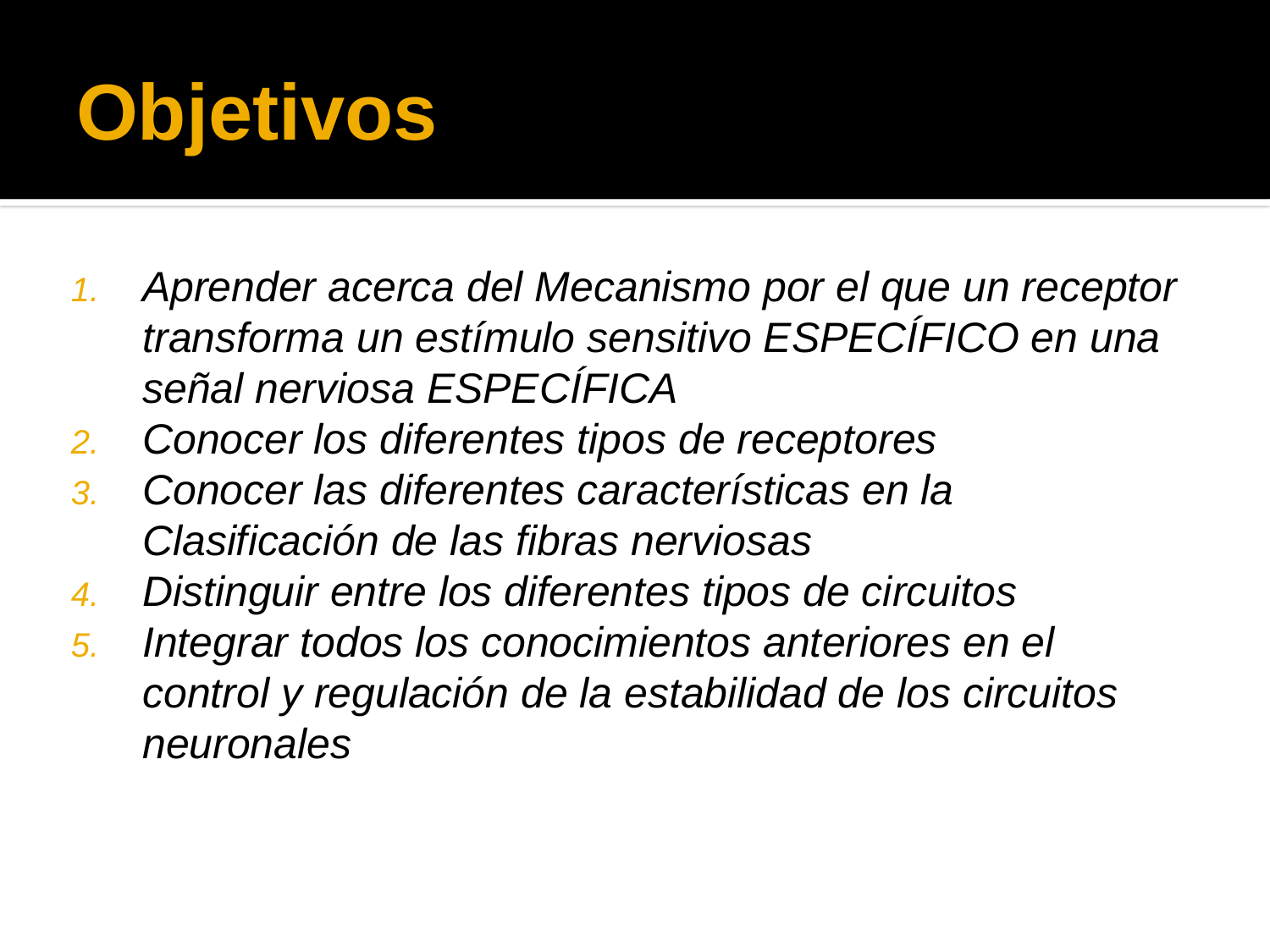

# Objetivos
Aprender acerca del Mecanismo por el que un receptor transforma un estímulo sensitivo ESPECÍFICO en una señal nerviosa ESPECÍFICA
Conocer los diferentes tipos de receptores
Conocer las diferentes características en la Clasificación de las fibras nerviosas
Distinguir entre los diferentes tipos de circuitos
Integrar todos los conocimientos anteriores en el control y regulación de la estabilidad de los circuitos neuronales